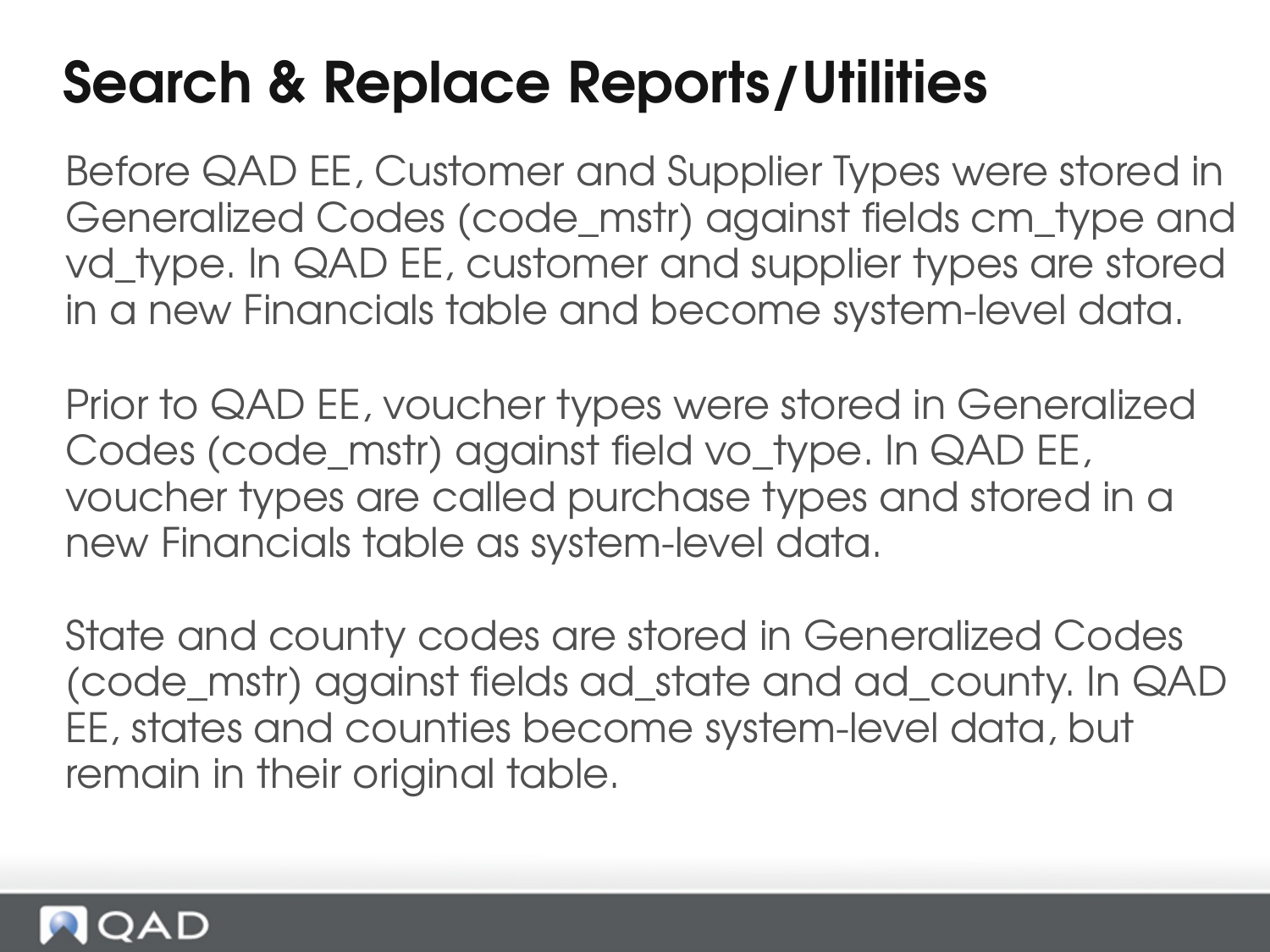

Search & Replace Reports/Utilities
Before QAD EE, Customer and Supplier Types were stored in Generalized Codes (code_mstr) against fields cm_type and vd_type. In QAD EE, customer and supplier types are stored in a new Financials table and become system-level data.
Prior to QAD EE, voucher types were stored in Generalized Codes (code_mstr) against field vo_type. In QAD EE, voucher types are called purchase types and stored in a new Financials table as system-level data.
State and county codes are stored in Generalized Codes (code_mstr) against fields ad_state and ad_county. In QAD EE, states and counties become system-level data, but remain in their original table.